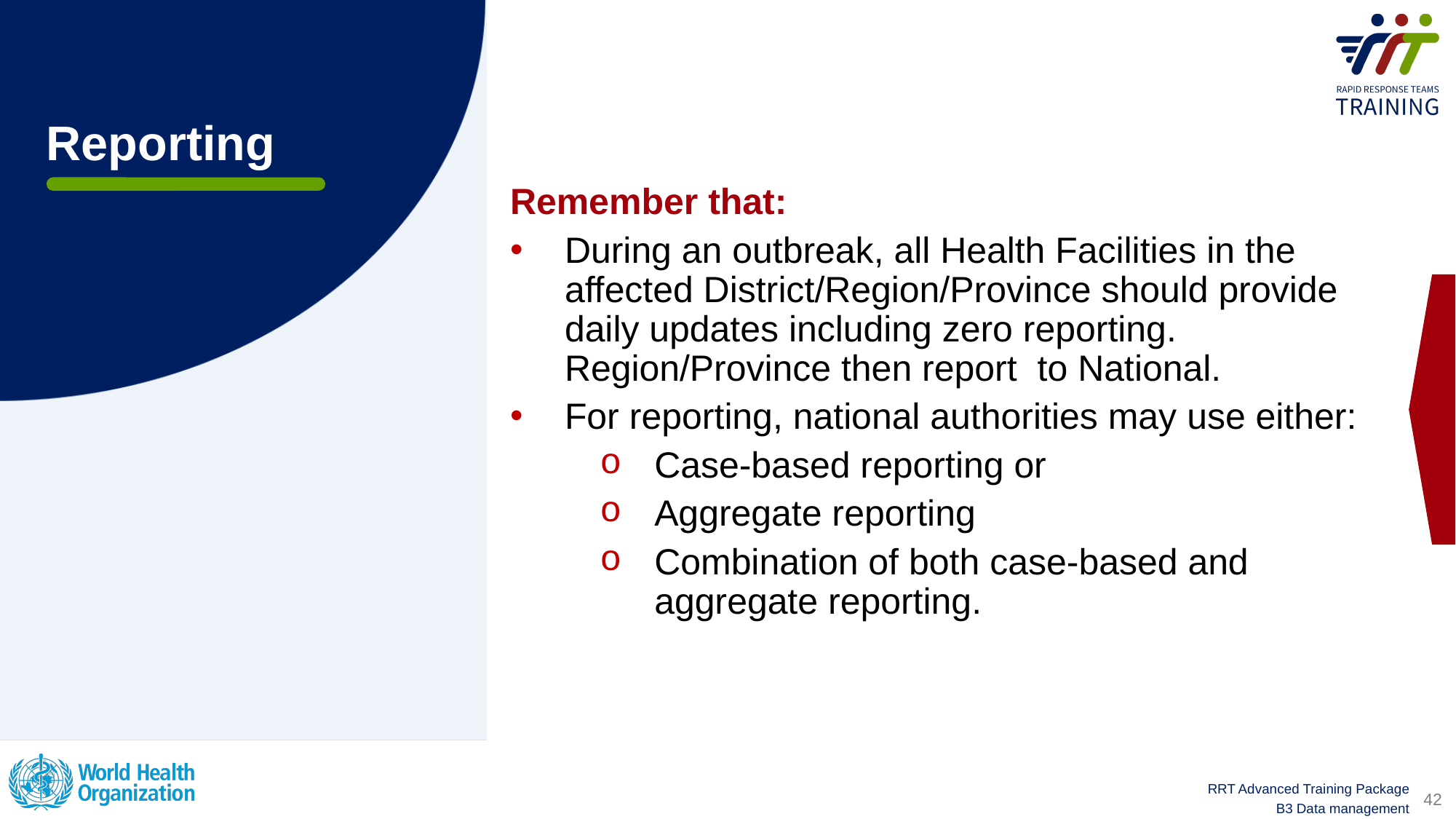

Reporting
Remember that:
During an outbreak, all Health Facilities in the affected District/Region/Province should provide daily updates including zero reporting. Region/Province then report  to National.
For reporting, national authorities may use either:
Case-based reporting or
Aggregate reporting
Combination of both case-based and aggregate reporting.